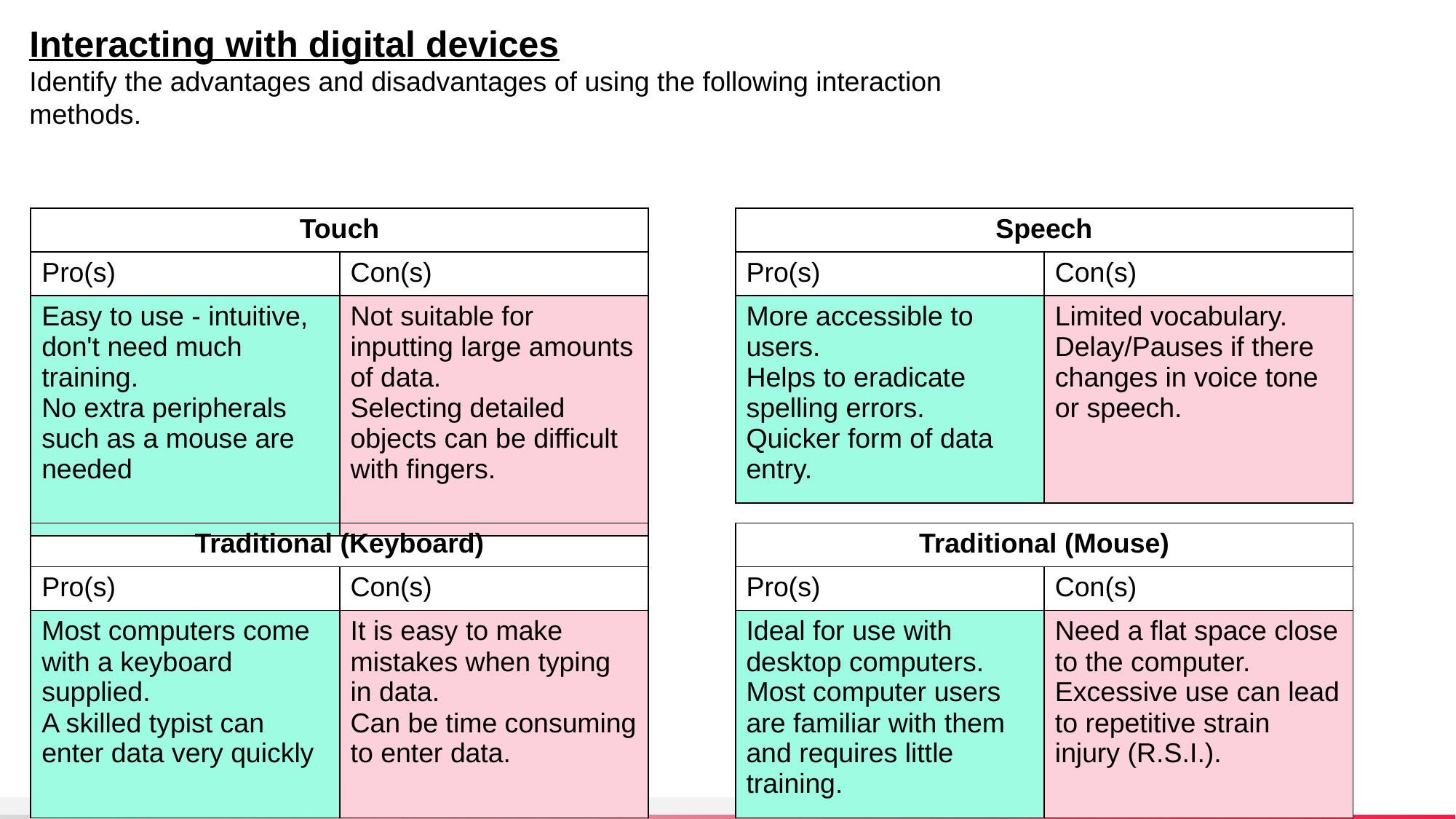

Interacting with digital devices
Identify the advantages and disadvantages of using the following interaction methods.

| Touch |  |
| --- | --- |
| Pro(s) | Con(s) |
| Easy to use - intuitive, don't need much training. No extra peripherals such as a mouse are needed | Not suitable for inputting large amounts of data. Selecting detailed objects can be difficult with fingers. |
| Speech |  |
| --- | --- |
| Pro(s) | Con(s) |
| More accessible to users. Helps to eradicate spelling errors. Quicker form of data entry. | Limited vocabulary. Delay/Pauses if there changes in voice tone or speech. |
| Traditional (Keyboard) |  |
| --- | --- |
| Pro(s) | Con(s) |
| Most computers come with a keyboard supplied. A skilled typist can enter data very quickly | It is easy to make mistakes when typing in data. Can be time consuming to enter data. |
| Traditional (Mouse) |  |
| --- | --- |
| Pro(s) | Con(s) |
| Ideal for use with desktop computers. Most computer users are familiar with them and requires little training. | Need a flat space close to the computer. Excessive use can lead to repetitive strain injury (R.S.I.). |